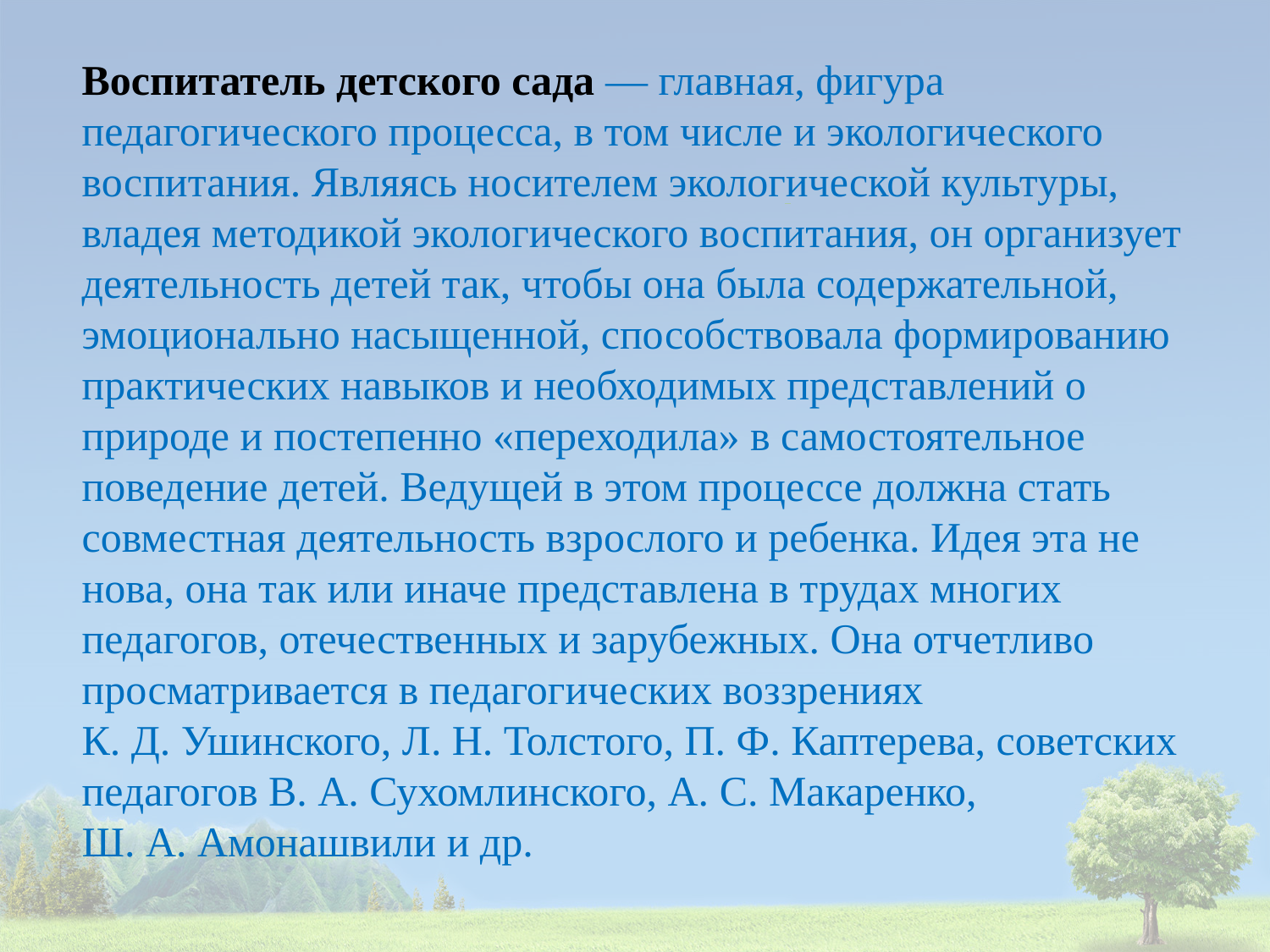

Воспитатель детского сада — главная, фигура педагогического процесса, в том числе и экологического воспитания. Являясь носителем экологической культуры, владея методикой экологического воспитания, он организует деятельность детей так, чтобы она была содержательной, эмоционально насыщенной, способствовала формированию практических навыков и необходимых представлений о природе и постепенно «переходила» в самостоятельное поведение детей. Ведущей в этом процессе должна стать совместная деятельность взрослого и ребенка. Идея эта не нова, она так или иначе представлена в трудах многих педагогов, отечественных и зарубежных. Она отчетливо просматривается в педагогических воззрениях
К. Д. Ушинского, Л. Н. Толстого, П. Ф. Каптерева, советских педагогов В. А. Сухомлинского, А. С. Макаренко,
Ш. А. Амонашвили и др.